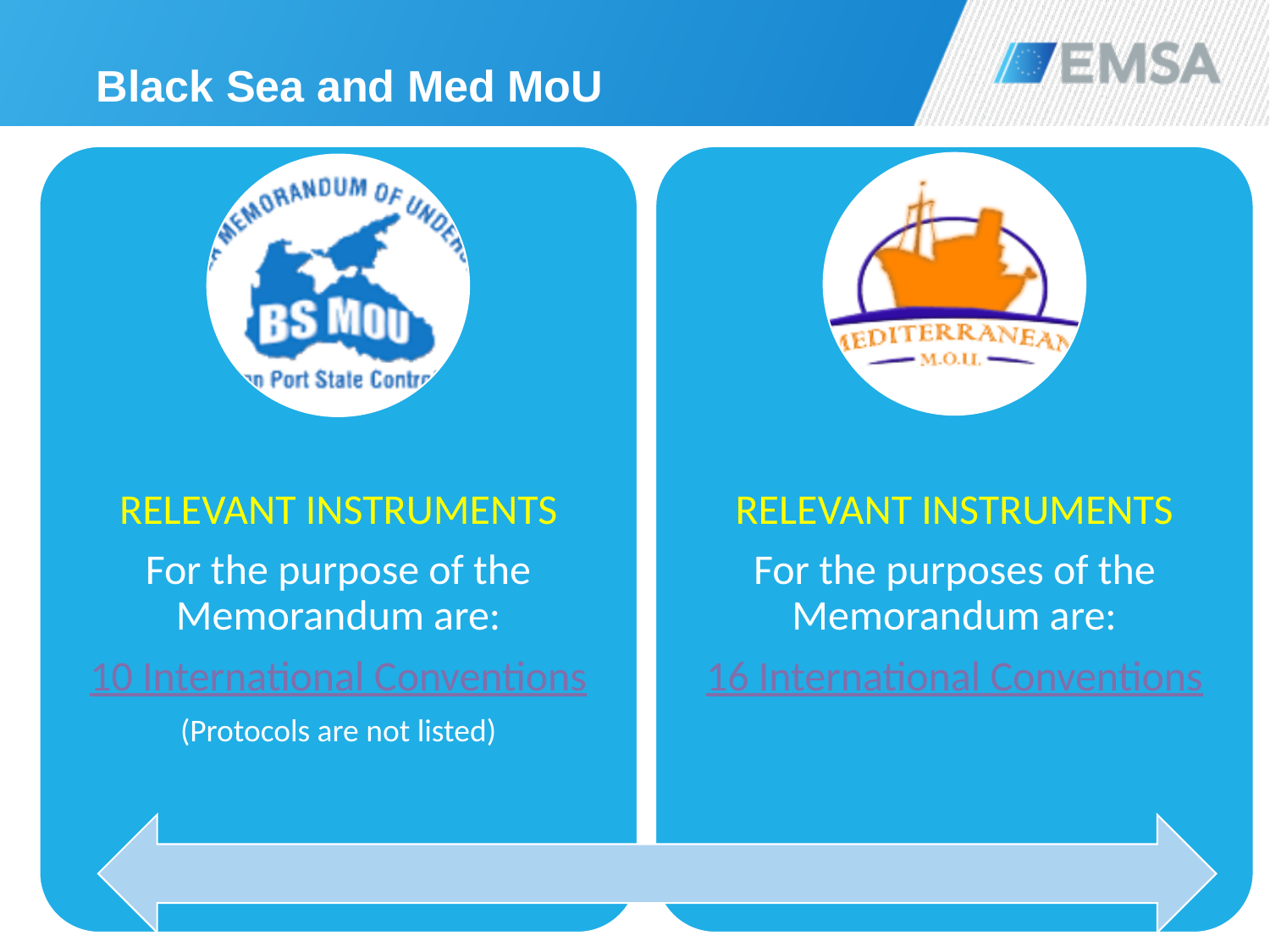

Black Sea and Med MoU
RELEVANT INSTRUMENTS
For the purpose of the Memorandum are:
10 International Conventions
(Protocols are not listed)
RELEVANT INSTRUMENTS
For the purposes of the Memorandum are:
16 International Conventions

More detailed inspection

15